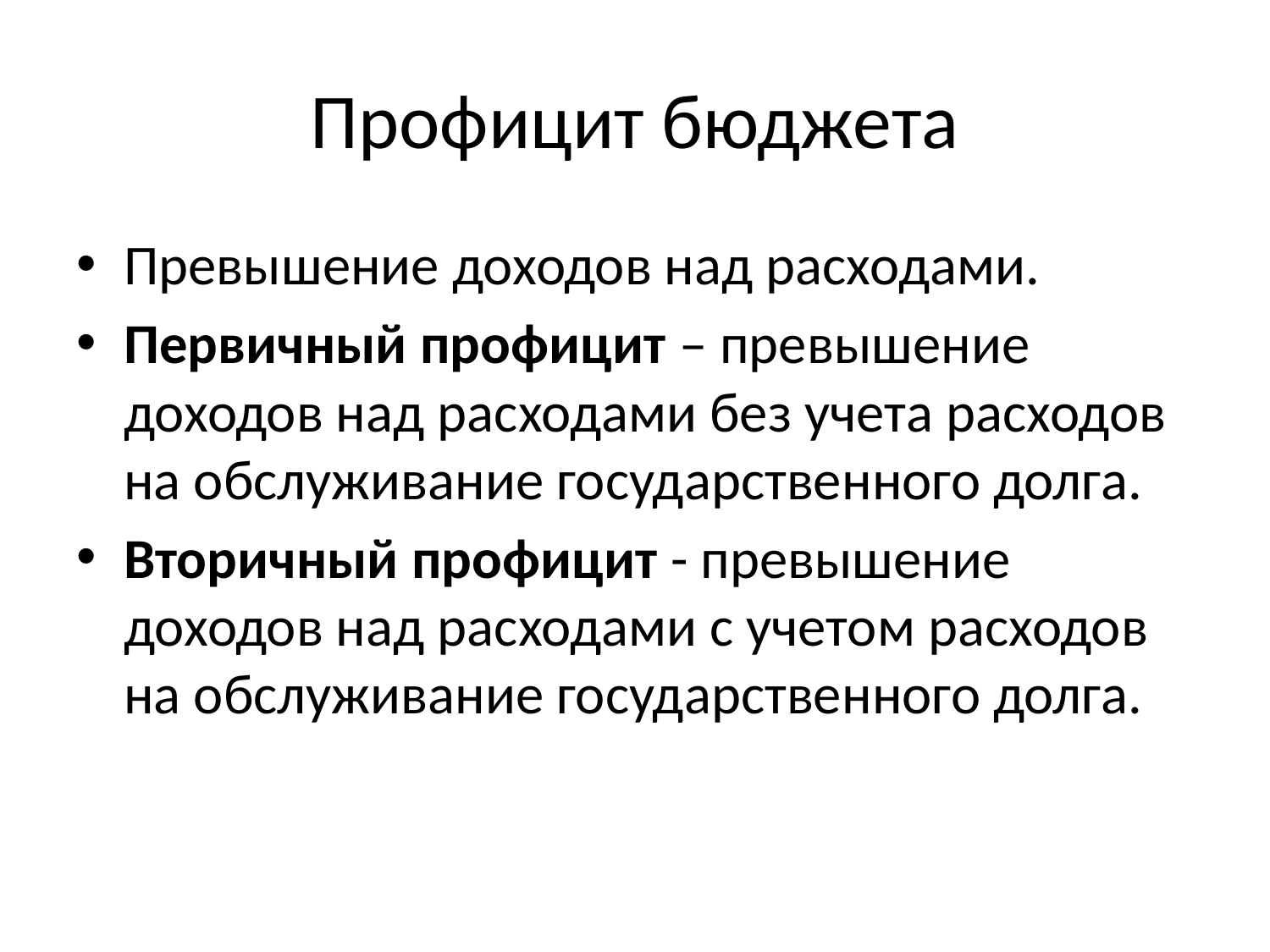

# Профицит бюджета
Превышение доходов над расходами.
Первичный профицит – превышение доходов над расходами без учета расходов на обслуживание государственного долга.
Вторичный профицит - превышение доходов над расходами с учетом расходов на обслуживание государственного долга.